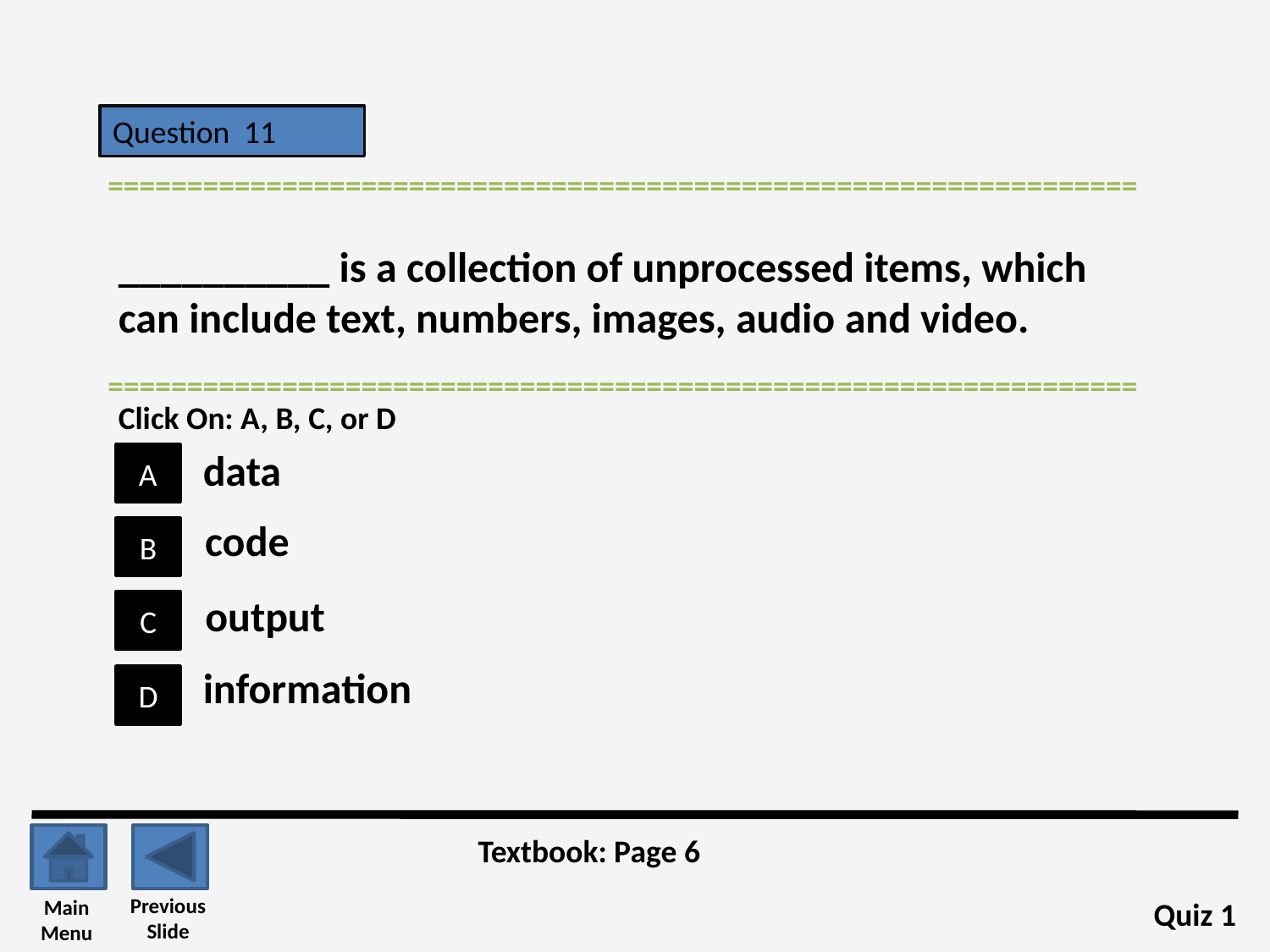

Question  11
=================================================================
__________ is a collection of unprocessed items, which can include text, numbers, images, audio and video.
=================================================================
Click On: A, B, C, or D
data
A
code
B
output
C
information
D

Textbook: Page 6
Previous
Slide
Main
Menu
Quiz 1